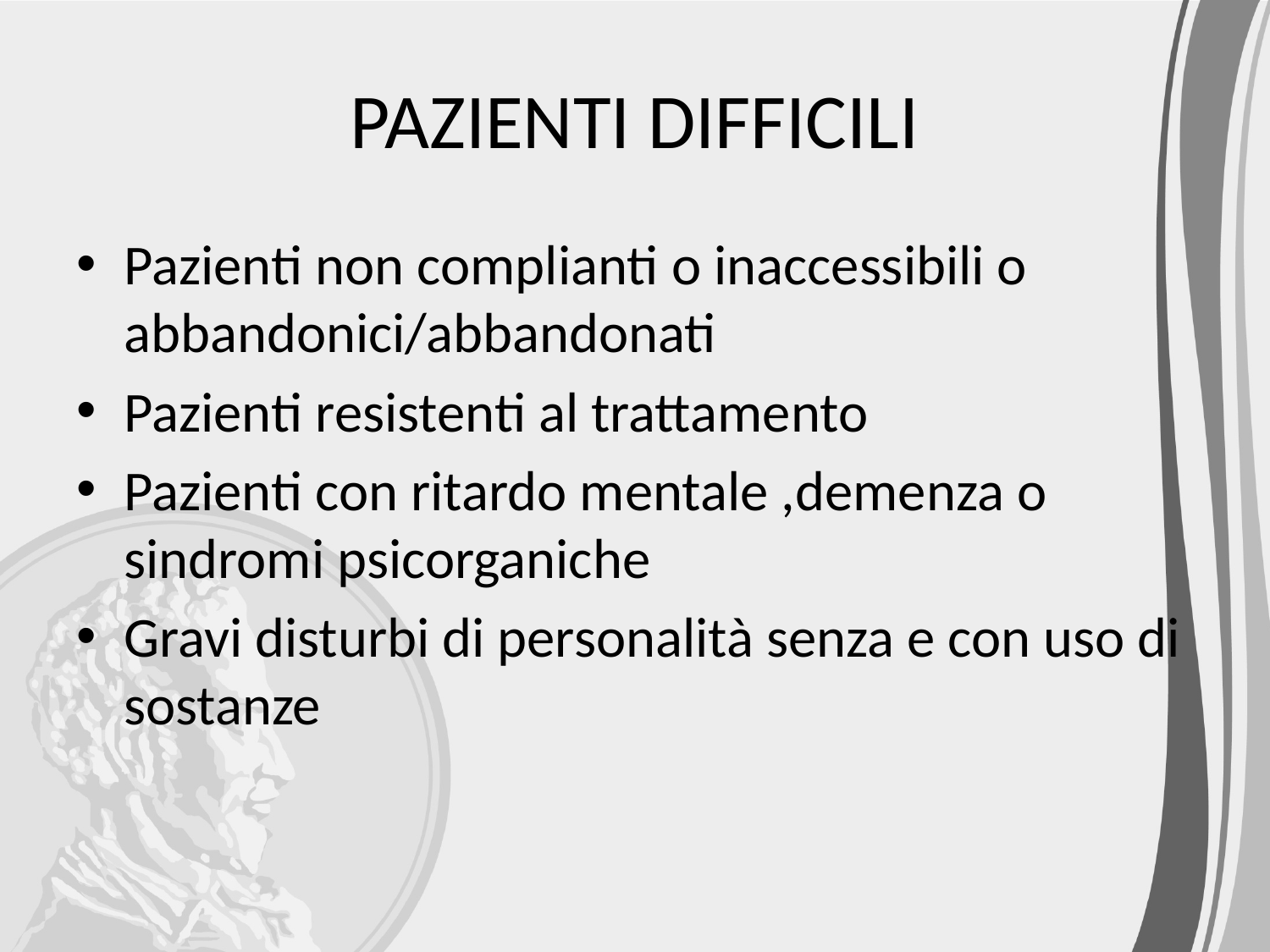

# PAZIENTI DIFFICILI
Pazienti non complianti o inaccessibili o abbandonici/abbandonati
Pazienti resistenti al trattamento
Pazienti con ritardo mentale ,demenza o sindromi psicorganiche
Gravi disturbi di personalità senza e con uso di sostanze